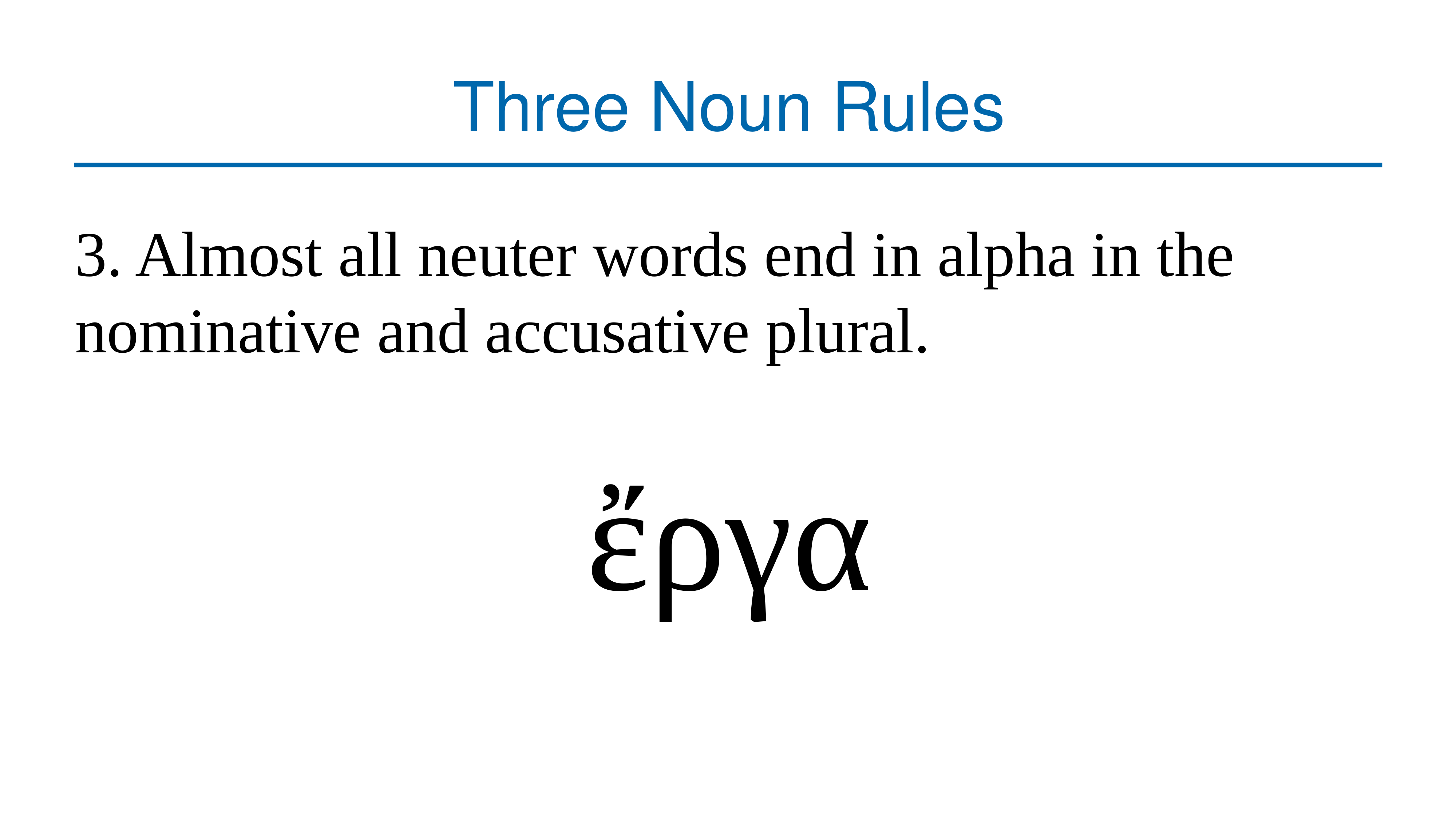

# Three Noun Rules
3. Almost all neuter words end in alpha in the nominative and accusative plural.
ἔργα